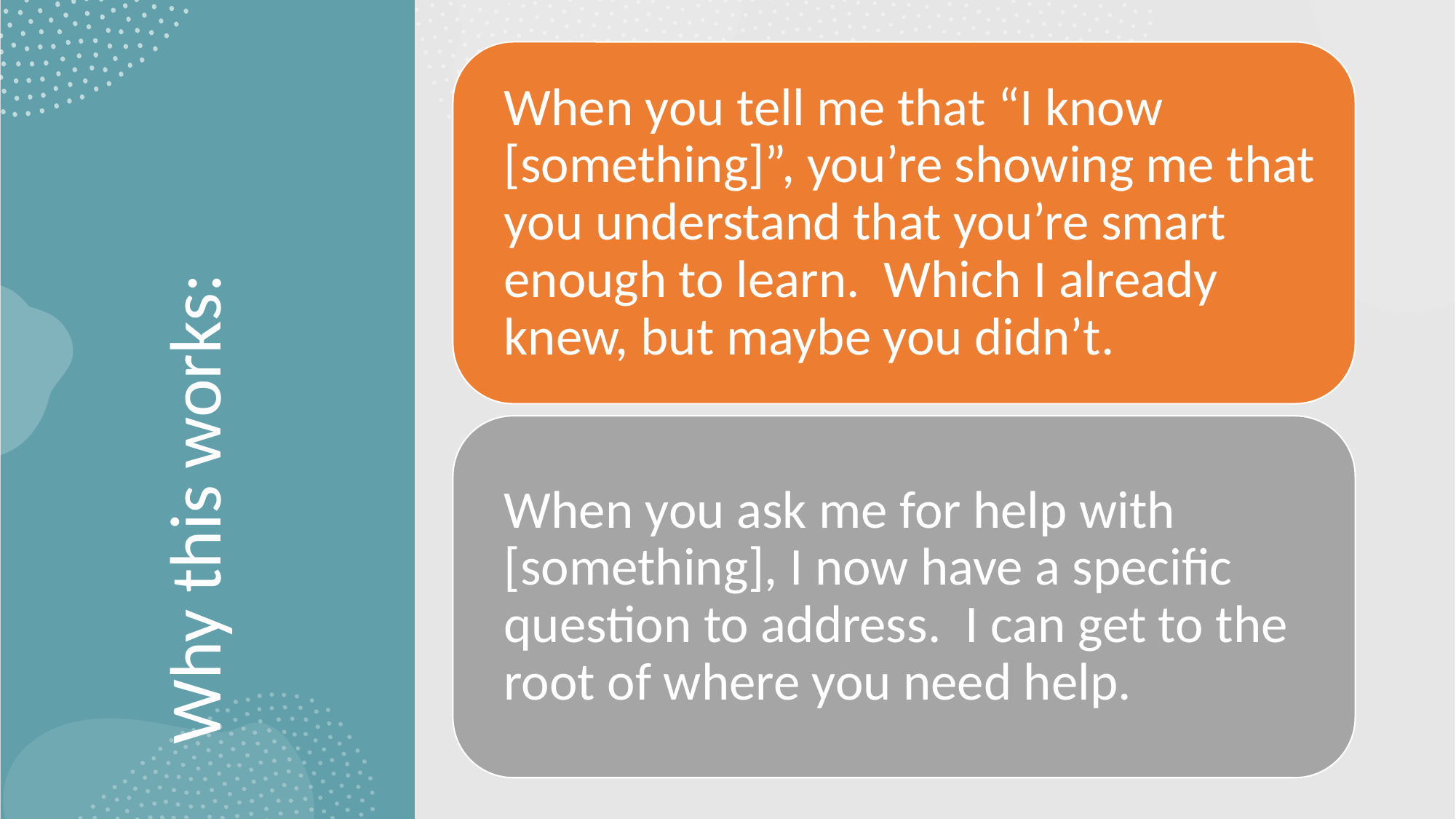

When you tell me that “I know [something]”, you’re showing me that you understand that you’re smart enough to learn.  Which I already knew, but maybe you didn’t.
When you ask me for help with [something], I now have a specific question to address.  I can get to the root of where you need help.
# Why this works: